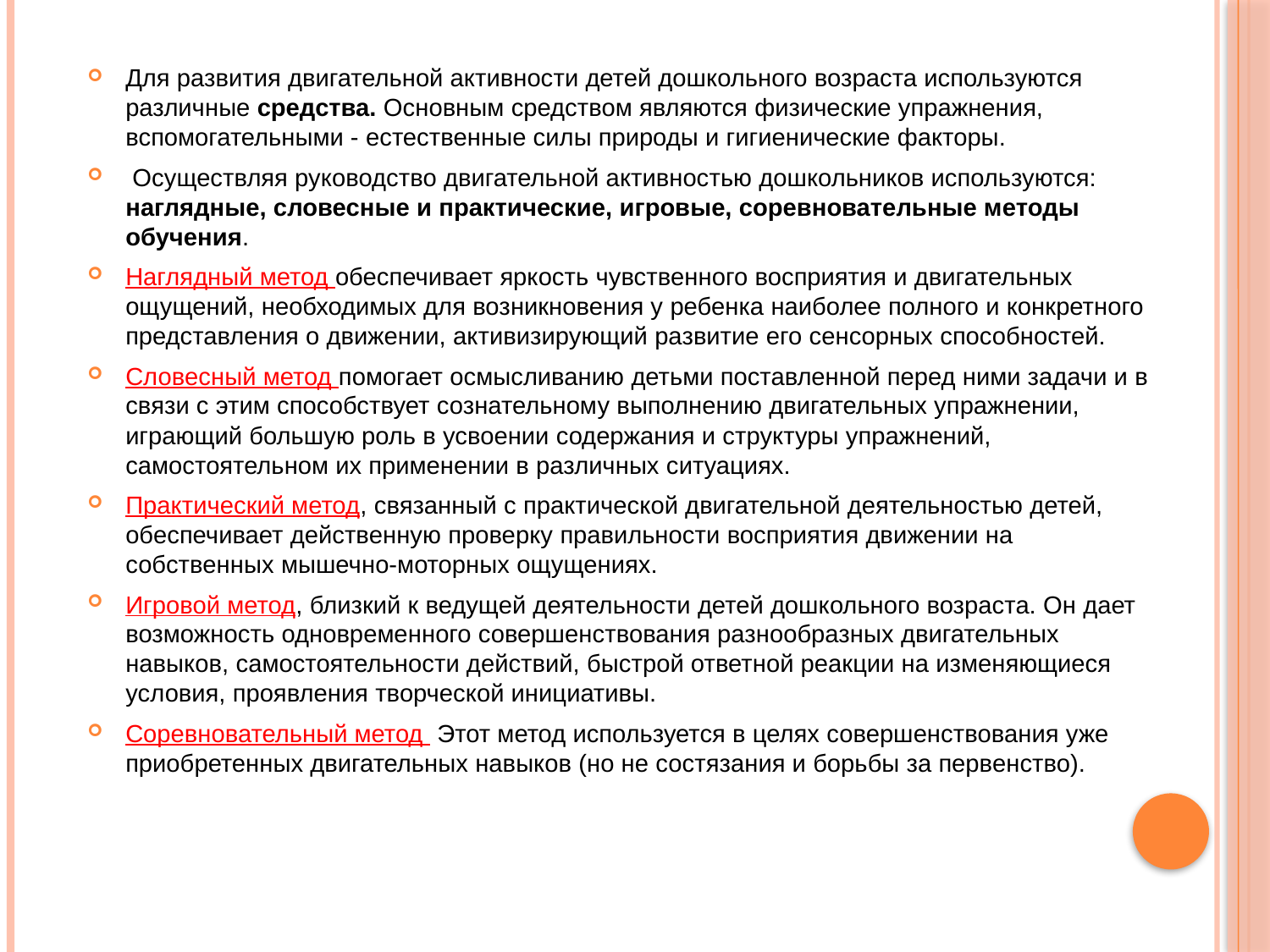

Для развития двигательной активности детей дошкольного возраста используются различные средства. Основным средством являются физические упражнения, вспомогательными - естественные силы природы и гигиенические факторы.
 Осуществляя руководство двигательной активностью дошкольников используются: наглядные, словесные и практические, игровые, соревновательные методы обучения.
Наглядный метод обеспечивает яркость чувственного восприятия и двигательных ощущений, необходимых для возникновения у ребенка наиболее полного и конкретного представления о движении, активизирующий развитие его сенсорных способностей.
Словесный метод помогает осмысливанию детьми поставленной перед ними задачи и в связи с этим способствует сознательному выполнению двигательных упражнении, играющий большую роль в усвоении содержания и структуры упражнений, самостоятельном их применении в различных ситуациях.
Практический метод, связанный с практической двигательной деятельностью детей, обеспечивает действенную проверку правильности восприятия движении на собственных мышечно-моторных ощущениях.
Игровой метод, близкий к ведущей деятельности детей дошкольного возраста. Он дает возможность одновременного совершенствования разнообразных двигательных навыков, самостоятельности действий, быстрой ответной реакции на изменяющиеся условия, проявления творческой инициативы.
Соревновательный метод  Этот метод используется в целях совершенствования уже приобретенных двигательных навыков (но не состязания и борьбы за первенство).